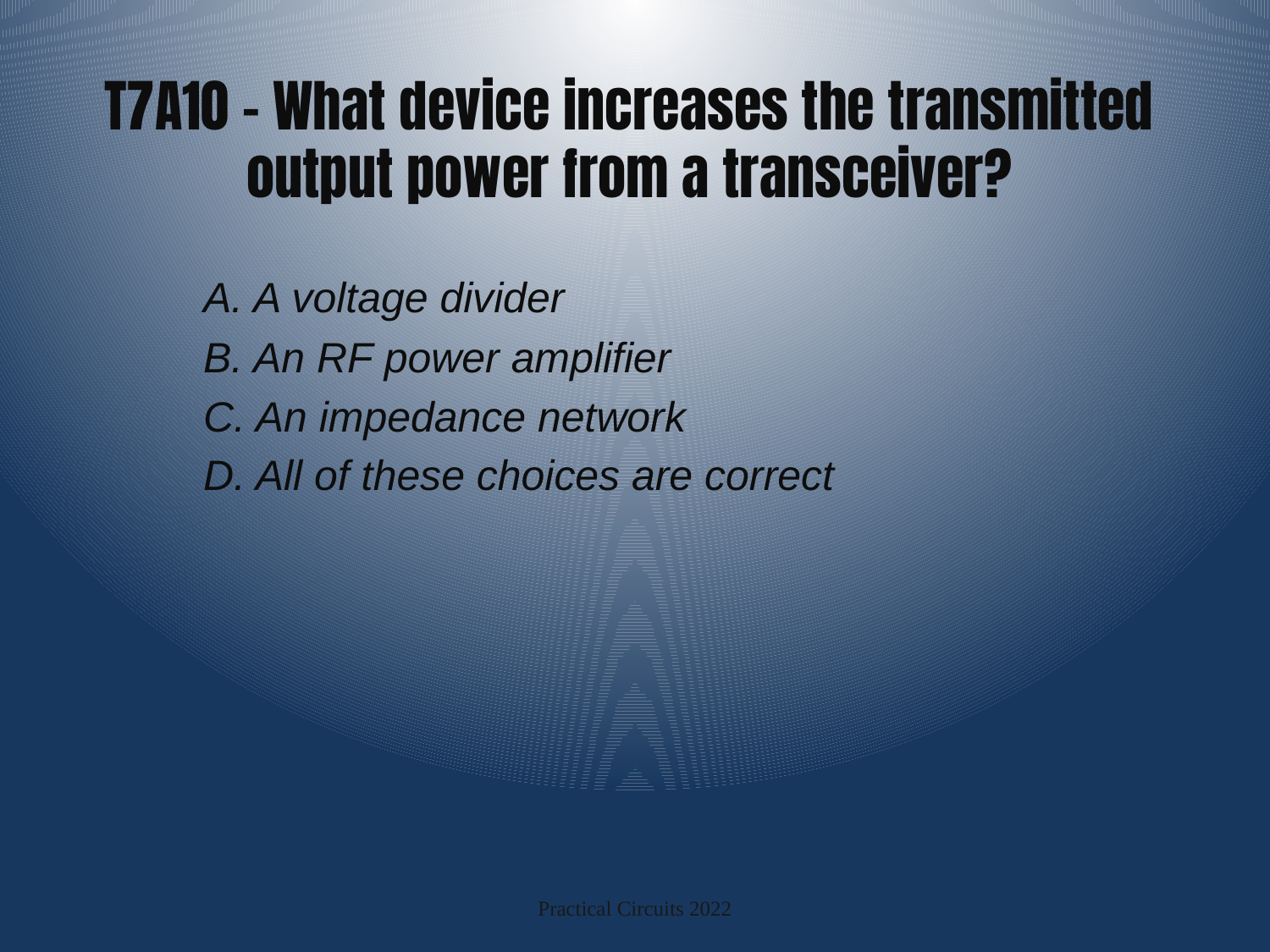

# T7A10 - What device increases the transmitted output power from a transceiver?
A. A voltage divider
B. An RF power amplifier
C. An impedance network
D. All of these choices are correct

Practical Circuits 2022